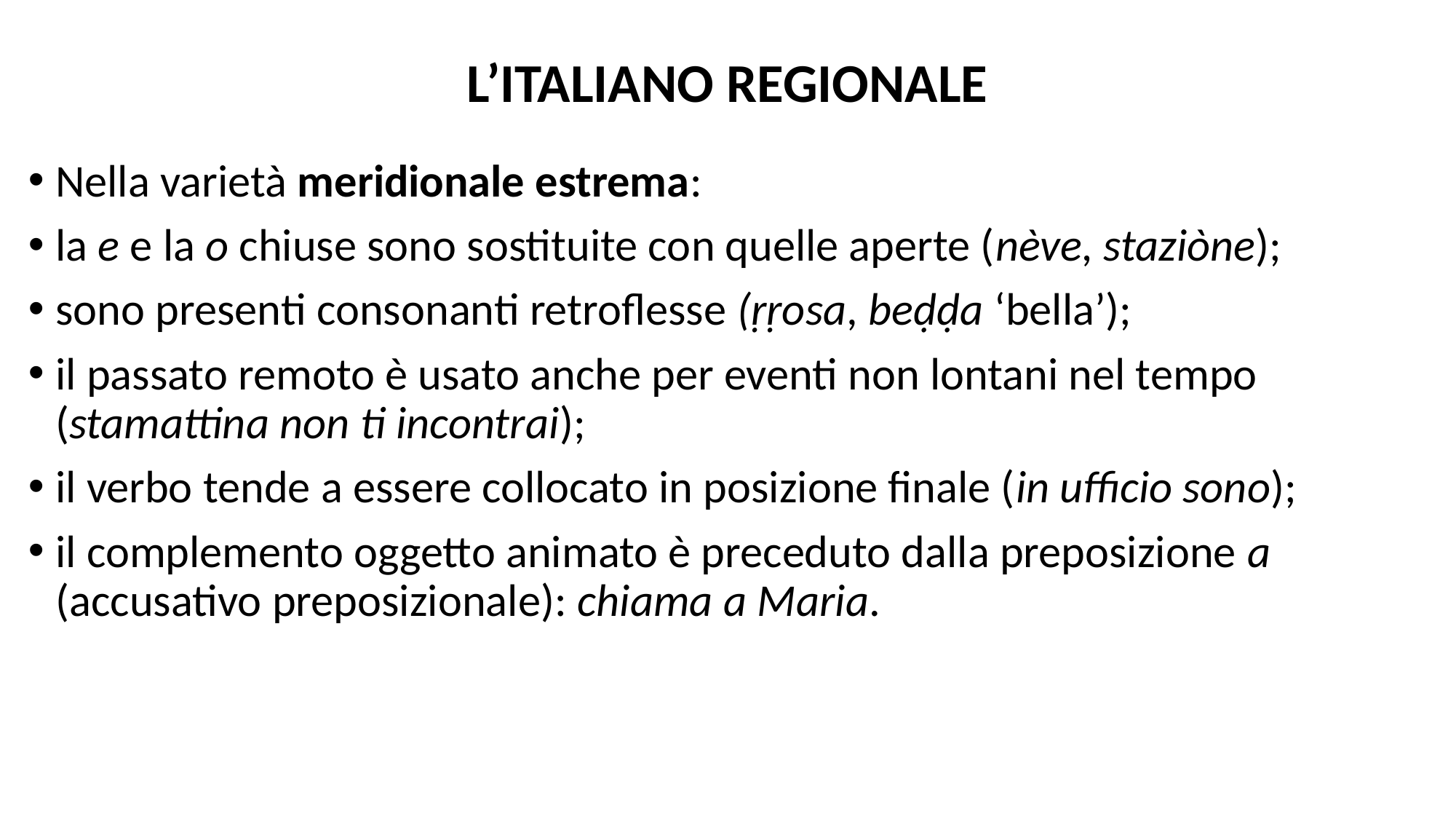

# L’ITALIANO REGIONALE
Nella varietà meridionale estrema:
la e e la o chiuse sono sostituite con quelle aperte (nève, staziòne);
sono presenti consonanti retroflesse (ṛṛosa, beḍḍa ‘bella’);
il passato remoto è usato anche per eventi non lontani nel tempo (stamattina non ti incontrai);
il verbo tende a essere collocato in posizione finale (in ufficio sono);
il complemento oggetto animato è preceduto dalla preposizione a (accusativo preposizionale): chiama a Maria.